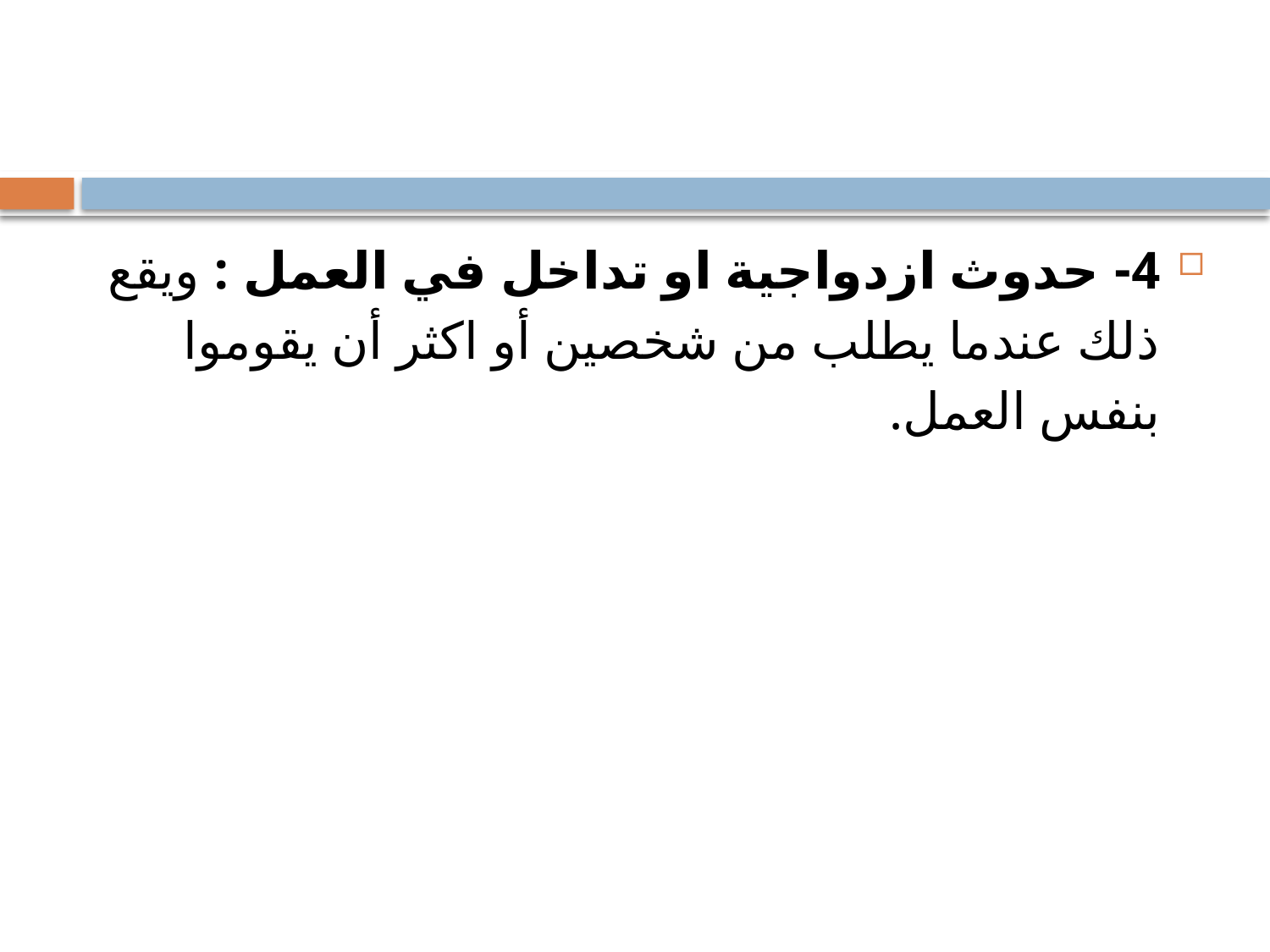

4- حدوث ازدواجية او تداخل في العمل : ويقع ذلك عندما يطلب من شخصين أو اكثر أن يقوموا بنفس العمل.